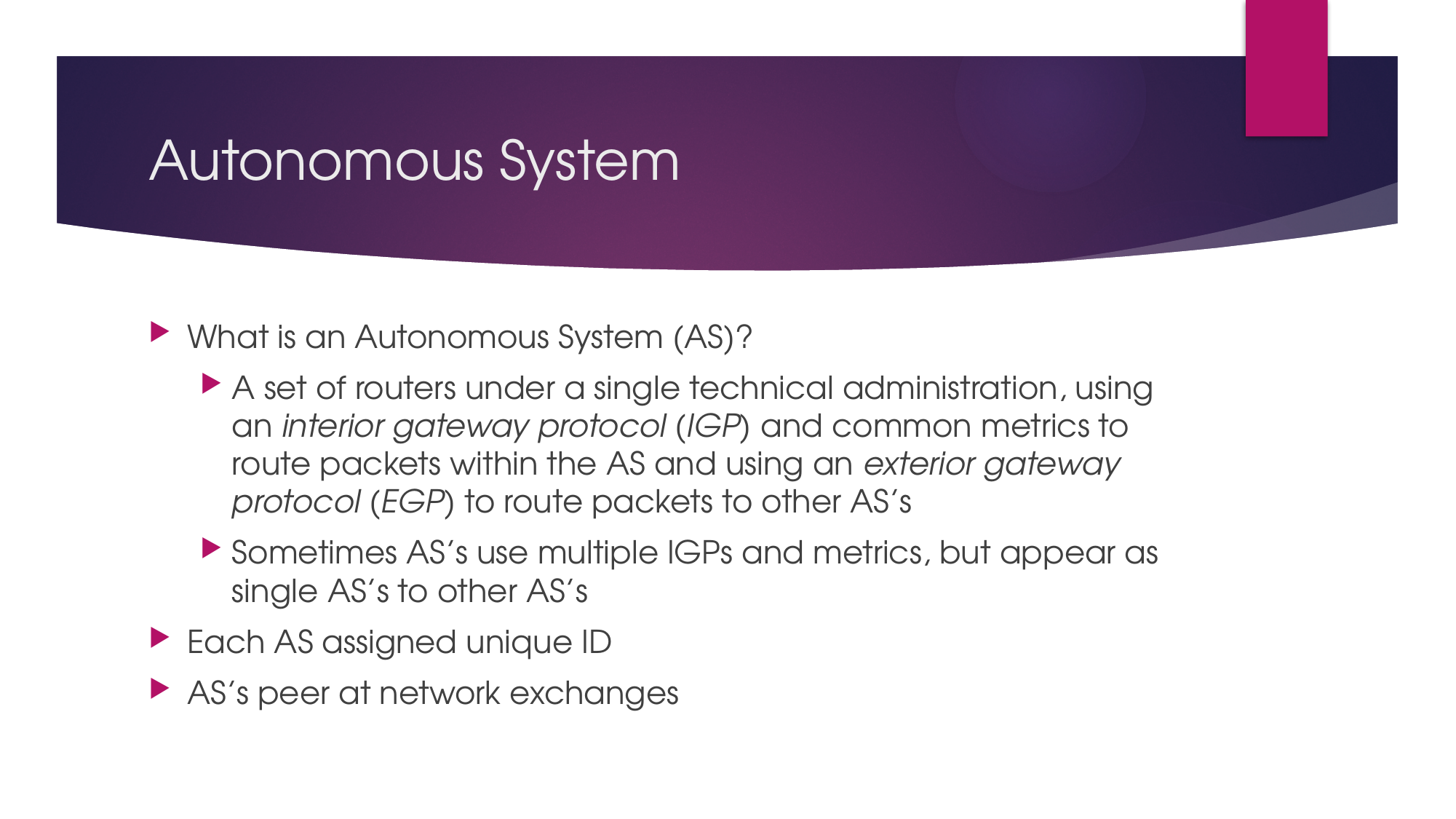

# Autonomous System
What is an Autonomous System (AS)?
A set of routers under a single technical administration, using an interior gateway protocol (IGP) and common metrics to route packets within the AS and using an exterior gateway protocol (EGP) to route packets to other AS’s
Sometimes AS’s use multiple IGPs and metrics, but appear as single AS’s to other AS’s
Each AS assigned unique ID
AS’s peer at network exchanges